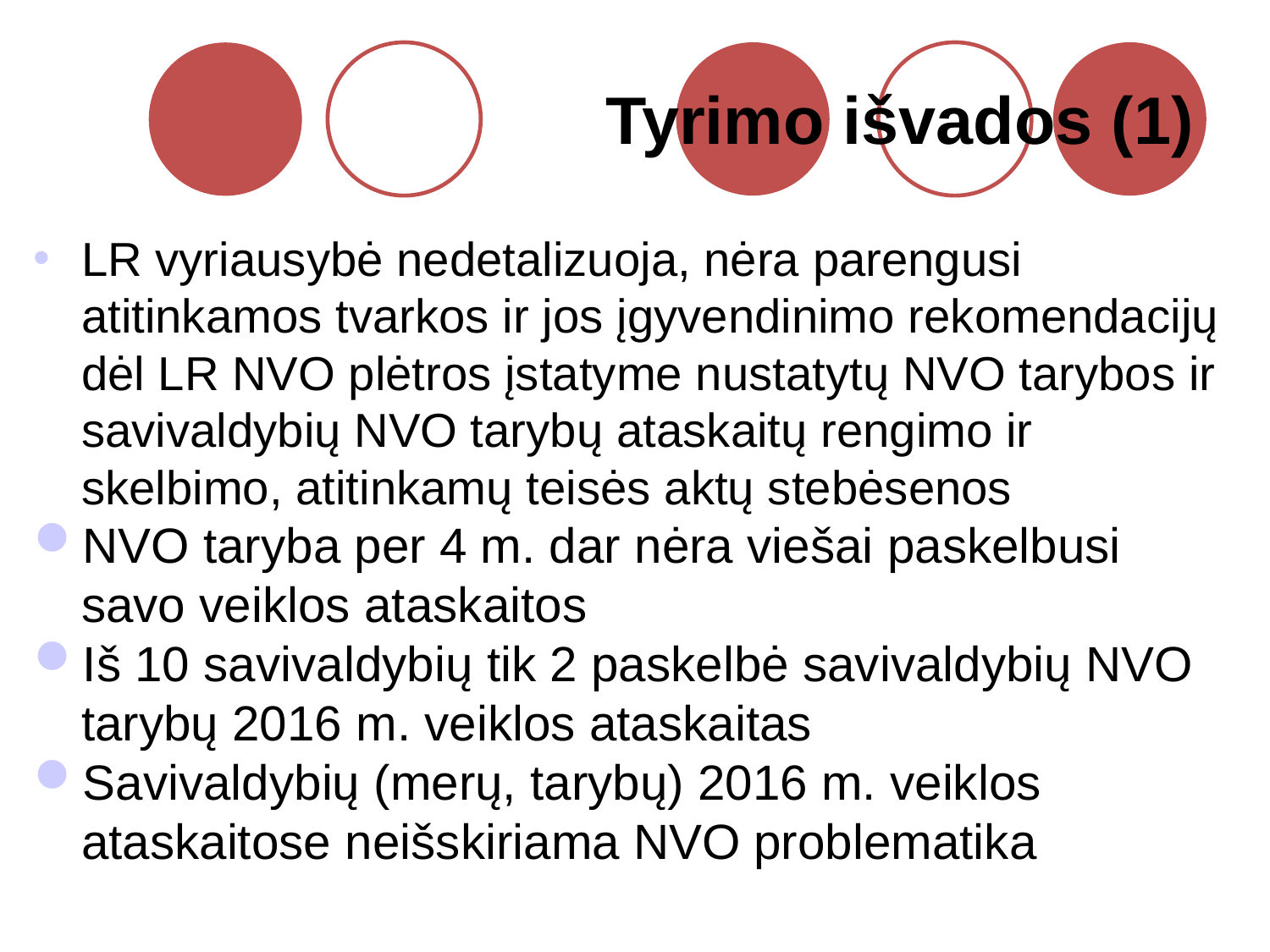

Tyrimo išvados (1)
LR vyriausybė nedetalizuoja, nėra parengusi atitinkamos tvarkos ir jos įgyvendinimo rekomendacijų dėl LR NVO plėtros įstatyme nustatytų NVO tarybos ir savivaldybių NVO tarybų ataskaitų rengimo ir skelbimo, atitinkamų teisės aktų stebėsenos
NVO taryba per 4 m. dar nėra viešai paskelbusi savo veiklos ataskaitos
Iš 10 savivaldybių tik 2 paskelbė savivaldybių NVO tarybų 2016 m. veiklos ataskaitas
Savivaldybių (merų, tarybų) 2016 m. veiklos ataskaitose neišskiriama NVO problematika